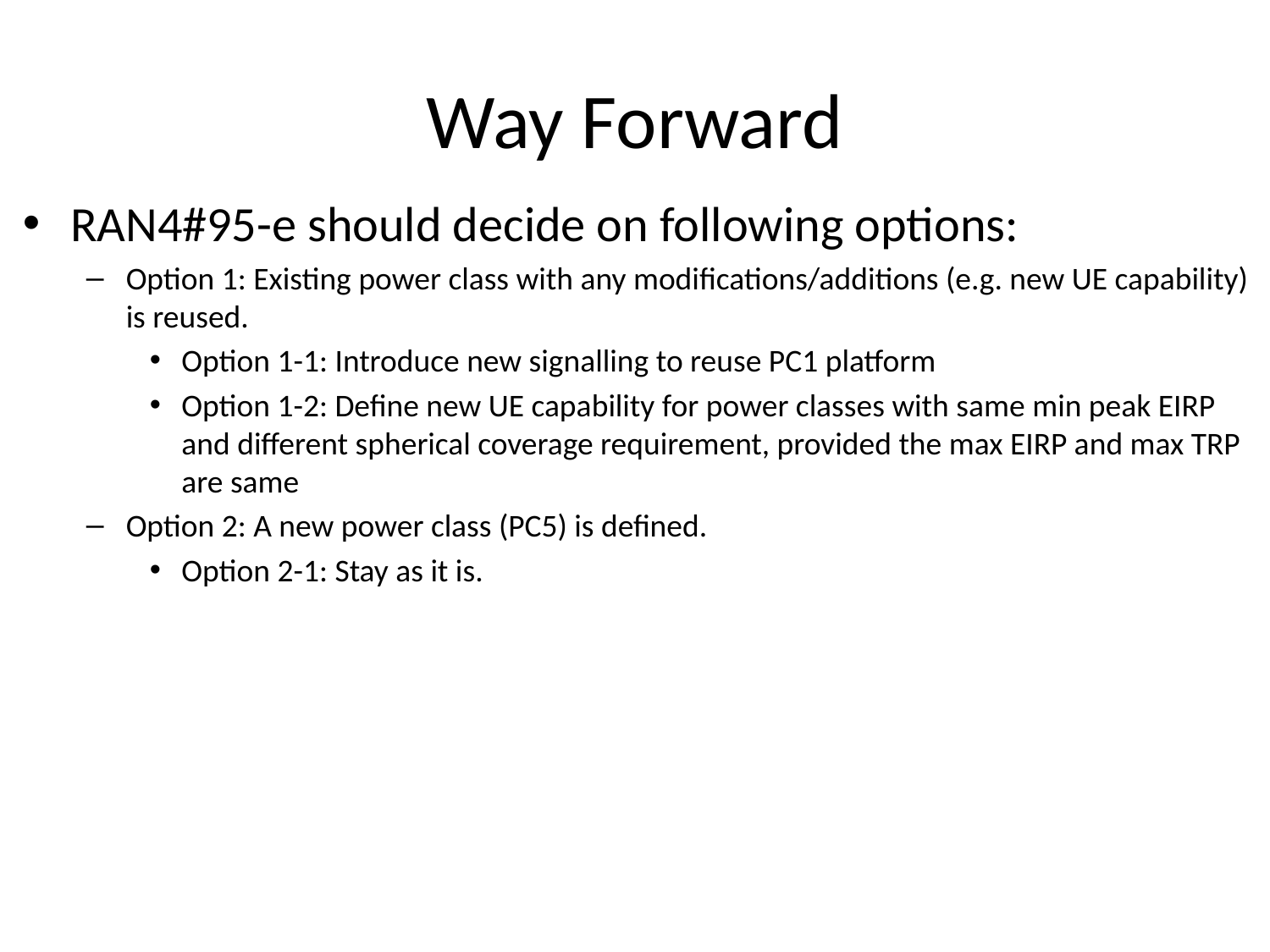

# Way Forward
RAN4#95-e should decide on following options:
Option 1: Existing power class with any modifications/additions (e.g. new UE capability) is reused.
Option 1-1: Introduce new signalling to reuse PC1 platform
Option 1-2: Define new UE capability for power classes with same min peak EIRP and different spherical coverage requirement, provided the max EIRP and max TRP are same
Option 2: A new power class (PC5) is defined.
Option 2-1: Stay as it is.